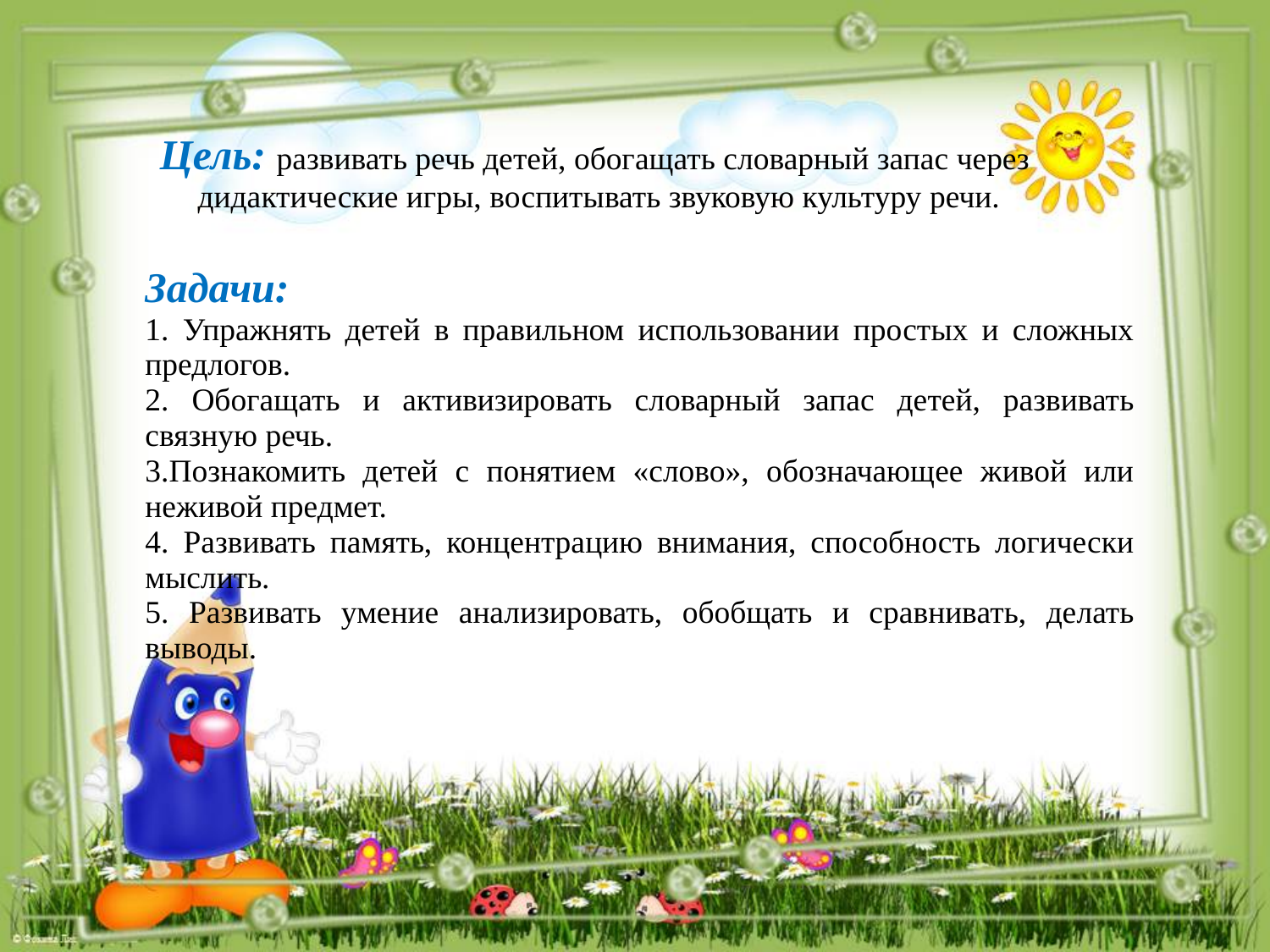

Цель: развивать речь детей, обогащать словарный запас через
дидактические игры, воспитывать звуковую культуру речи.
Задачи:
1. Упражнять детей в правильном использовании простых и сложных предлогов.
2. Обогащать и активизировать словарный запас детей, развивать связную речь.
3.Познакомить детей с понятием «слово», обозначающее живой или неживой предмет.
4. Развивать память, концентрацию внимания, способность логически мыслить.
5. Развивать умение анализировать, обобщать и сравнивать, делать выводы.